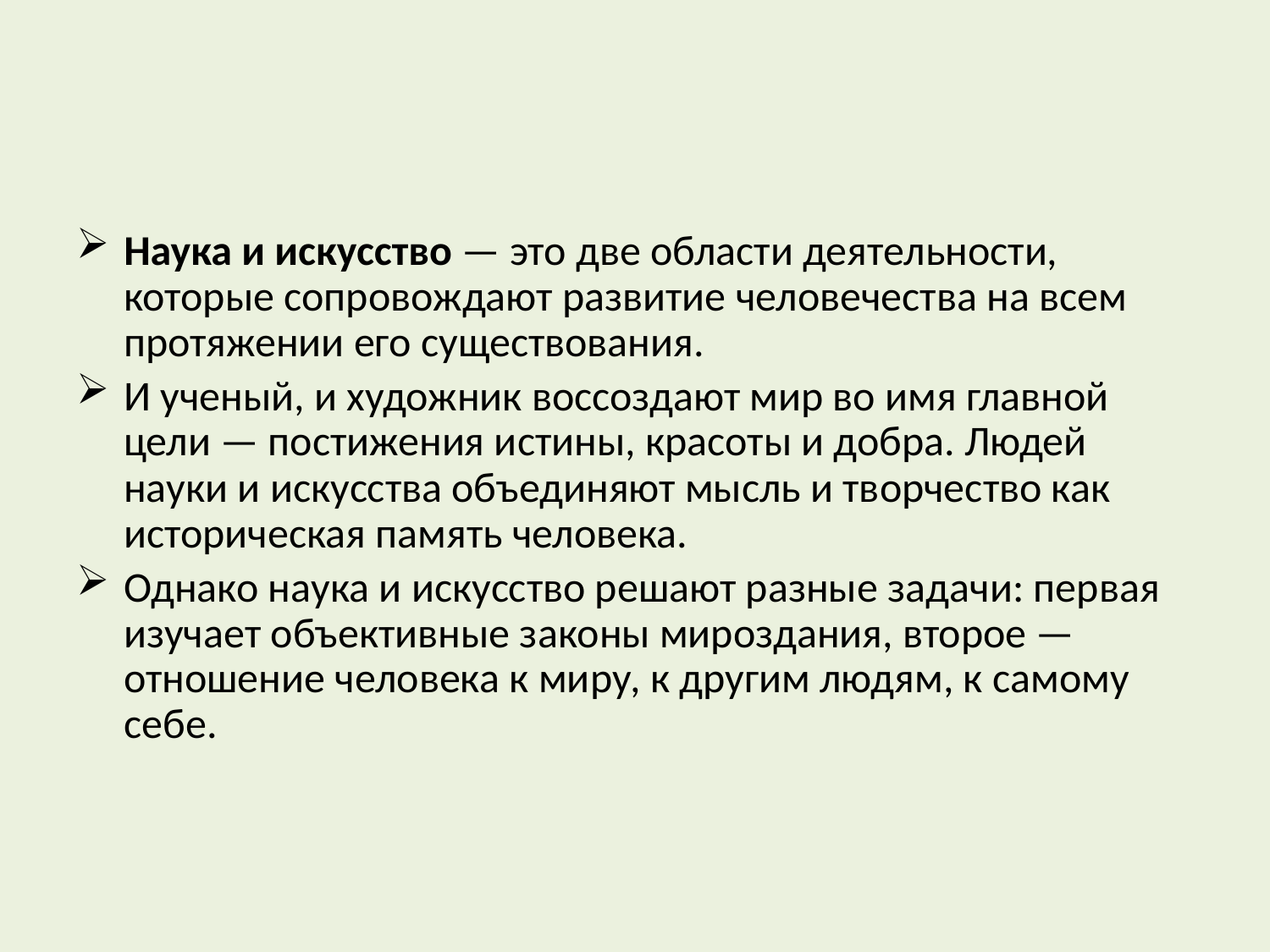

#
Наука и искусство — это две области деятельности, которые сопровождают развитие человечества на всем протяжении его существования.
И ученый, и художник воссоздают мир во имя главной цели — постижения истины, красоты и добра. Людей науки и искусства объединяют мысль и творчество как историческая память человека.
Однако наука и искусство решают разные задачи: первая изучает объективные законы мироздания, второе — отношение человека к миру, к другим людям, к самому себе.